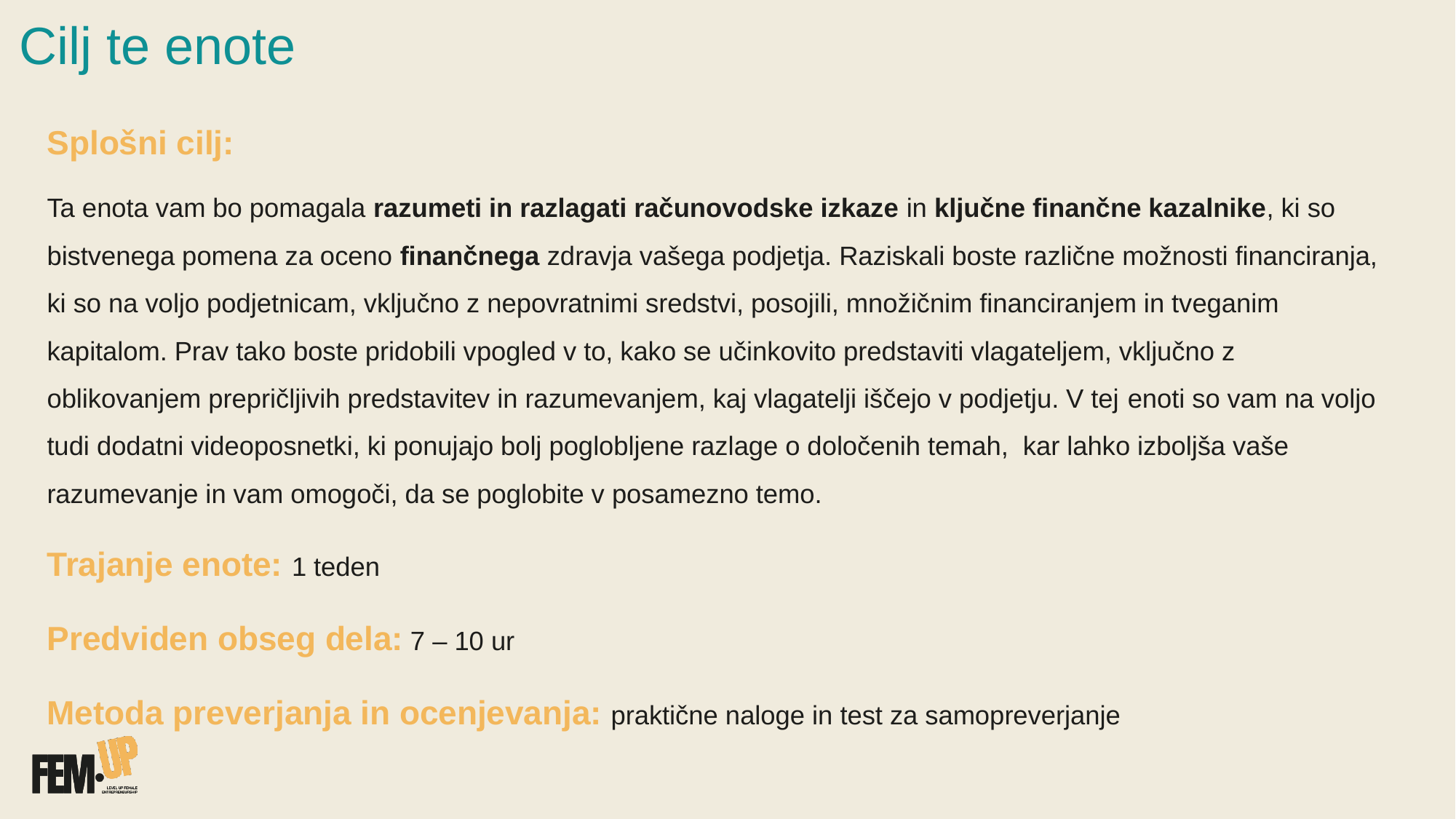

# Cilj te enote
Splošni cilj:
Ta enota vam bo pomagala razumeti in razlagati računovodske izkaze in ključne finančne kazalnike, ki so bistvenega pomena za oceno finančnega zdravja vašega podjetja. Raziskali boste različne možnosti financiranja, ki so na voljo podjetnicam, vključno z nepovratnimi sredstvi, posojili, množičnim financiranjem in tveganim kapitalom. Prav tako boste pridobili vpogled v to, kako se učinkovito predstaviti vlagateljem, vključno z oblikovanjem prepričljivih predstavitev in razumevanjem, kaj vlagatelji iščejo v podjetju. V tej enoti so vam na voljo tudi dodatni videoposnetki, ki ponujajo bolj poglobljene razlage o določenih temah,  kar lahko izboljša vaše razumevanje in vam omogoči, da se poglobite v posamezno temo.
Trajanje enote: 1 teden
Predviden obseg dela: 7 – 10 ur
Metoda preverjanja in ocenjevanja: praktične naloge in test za samopreverjanje